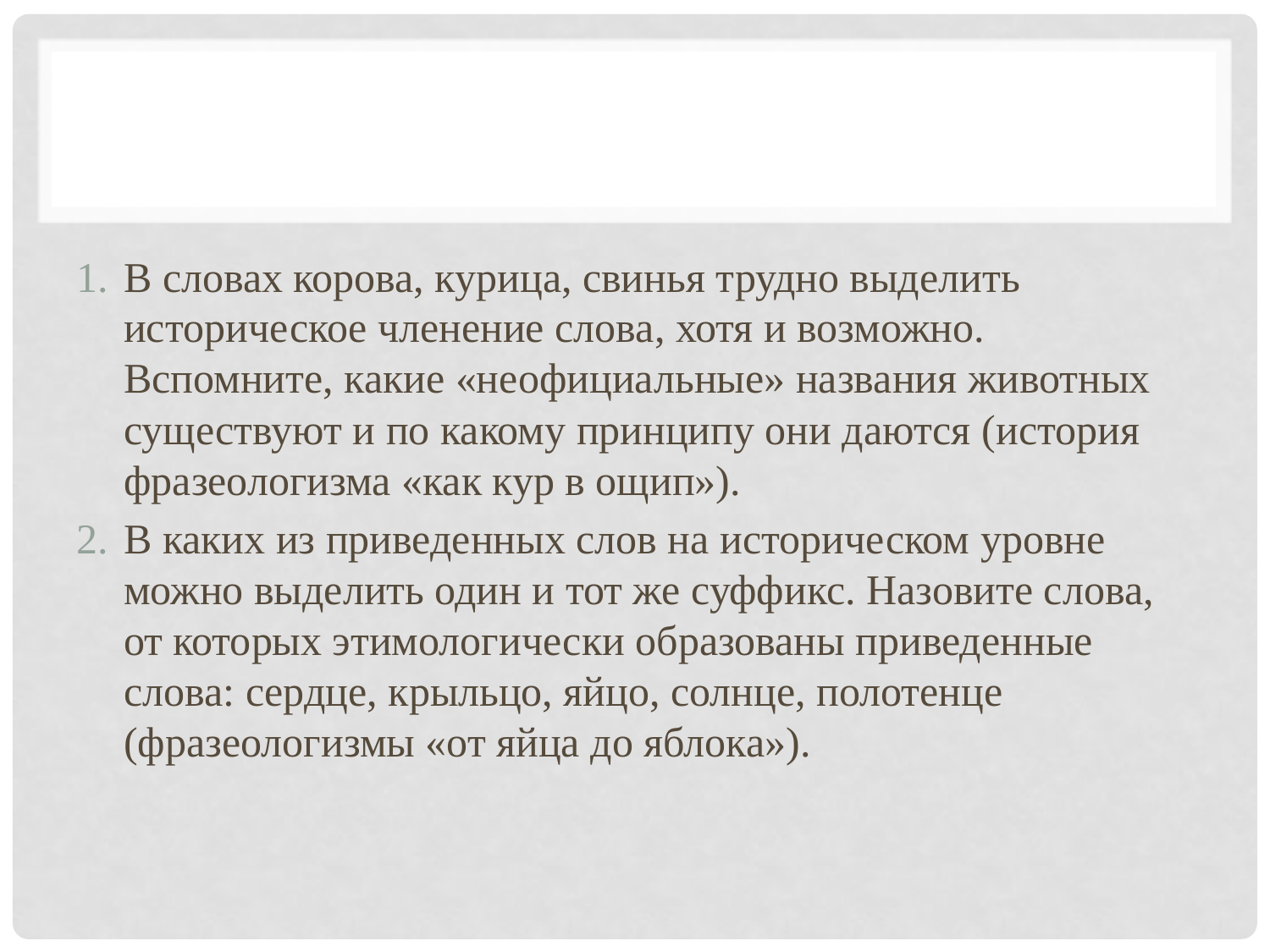

#
В словах корова, курица, свинья трудно выделить историческое членение слова, хотя и возможно. Вспомните, какие «неофициальные» названия животных существуют и по какому принципу они даются (история фразеологизма «как кур в ощип»).
В каких из приведенных слов на историческом уровне можно выделить один и тот же суффикс. Назовите слова, от которых этимологически образованы приведенные слова: сердце, крыльцо, яйцо, солнце, полотенце (фразеологизмы «от яйца до яблока»).